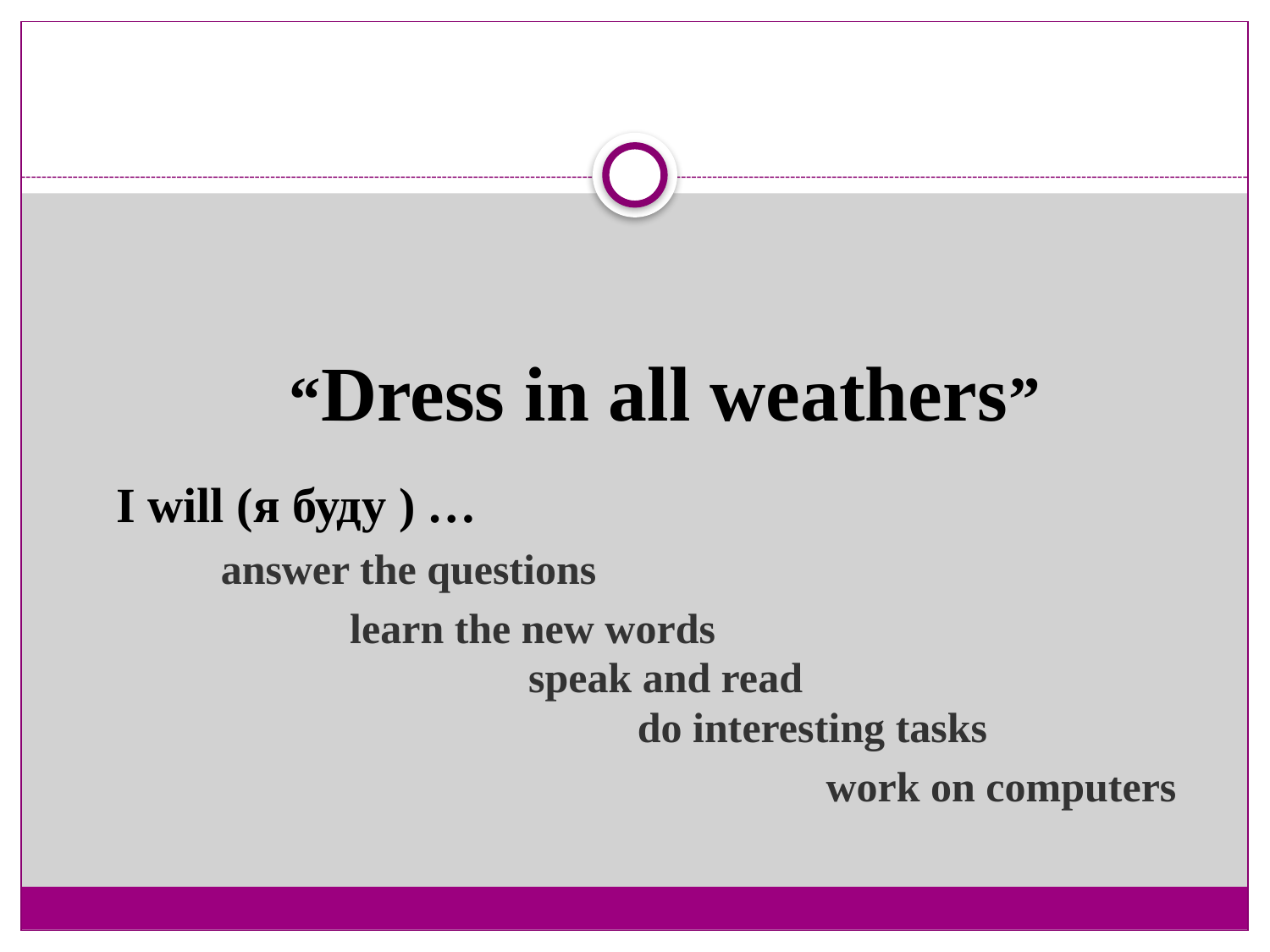

#
“Dress in all weathers”
 I will (я буду ) …
answer the questions
learn the new words
speak and read
do interesting tasks
work on computers